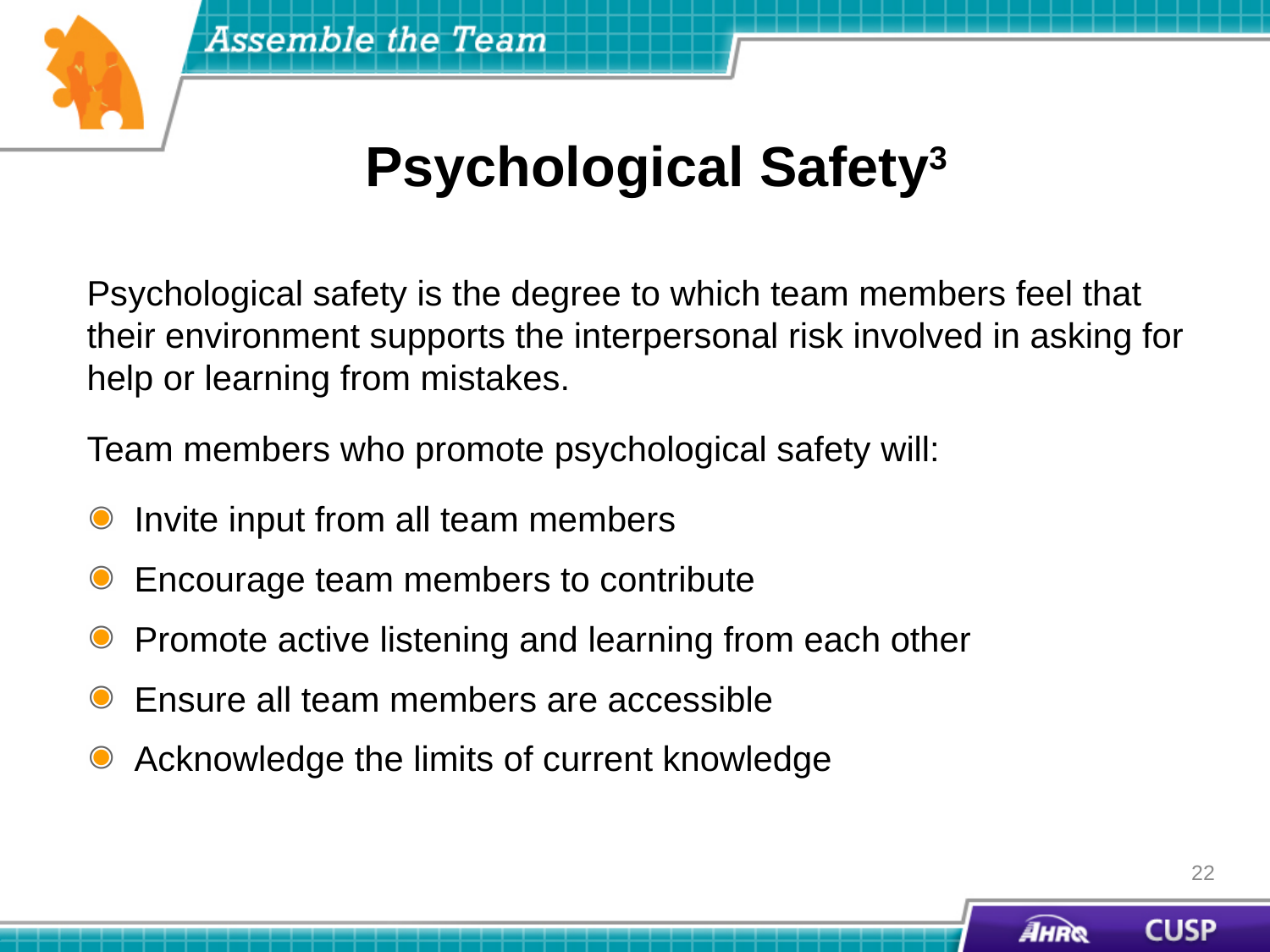

# Psychological Safety3
Psychological safety is the degree to which team members feel that their environment supports the interpersonal risk involved in asking for help or learning from mistakes.
Team members who promote psychological safety will:
Invite input from all team members
Encourage team members to contribute
Promote active listening and learning from each other
Ensure all team members are accessible
Acknowledge the limits of current knowledge
22